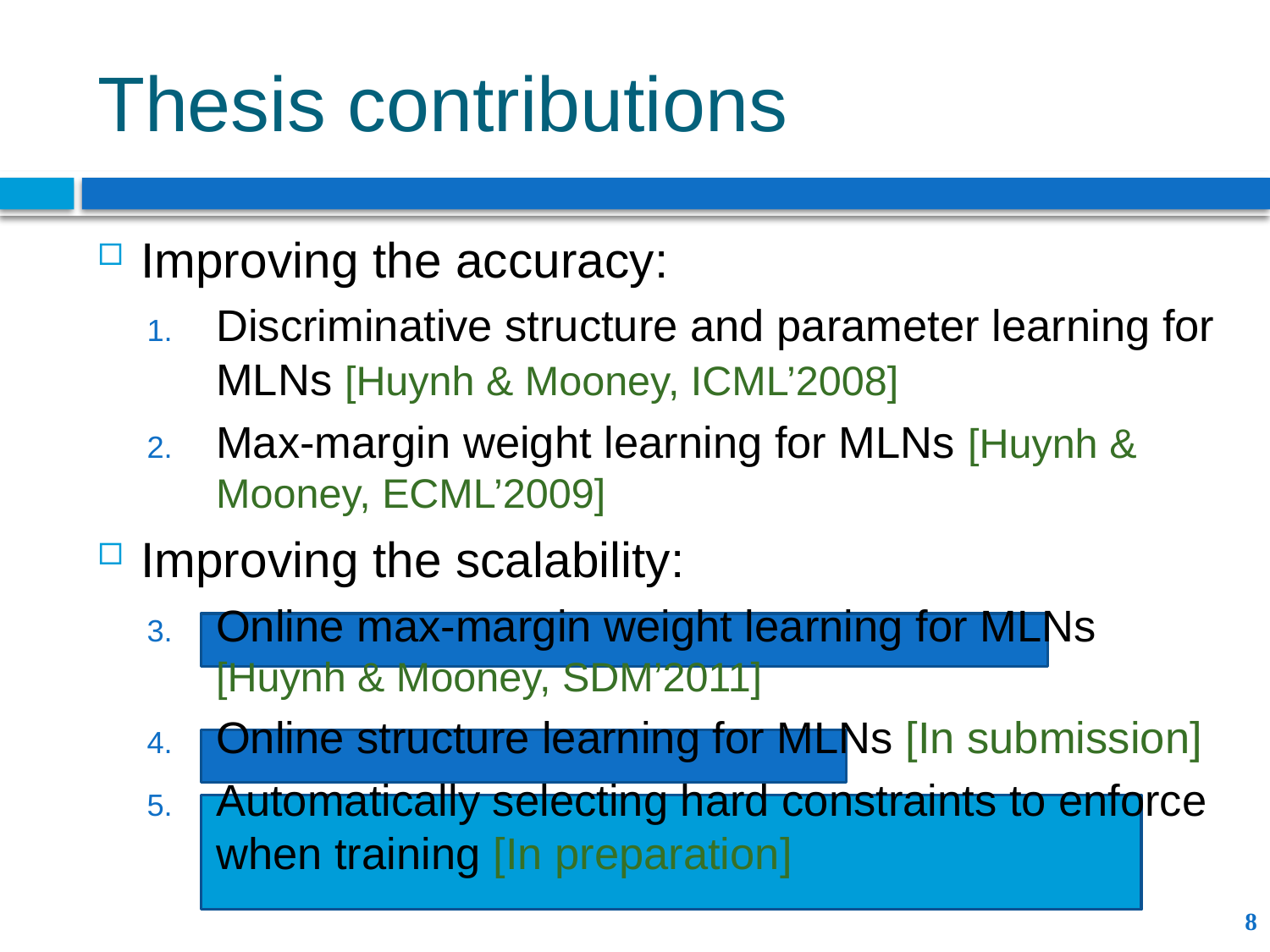

# Thesis contributions
Improving the accuracy:
Discriminative structure and parameter learning for MLNs [Huynh & Mooney, ICML’2008]
Max-margin weight learning for MLNs [Huynh & Mooney, ECML’2009]
Improving the scalability:
Online max-margin weight learning for MLNs [Huynh & Mooney, SDM’2011]
Online structure learning for MLNs [In submission]
Automatically selecting hard constraints to enforce when training [In preparation]

8